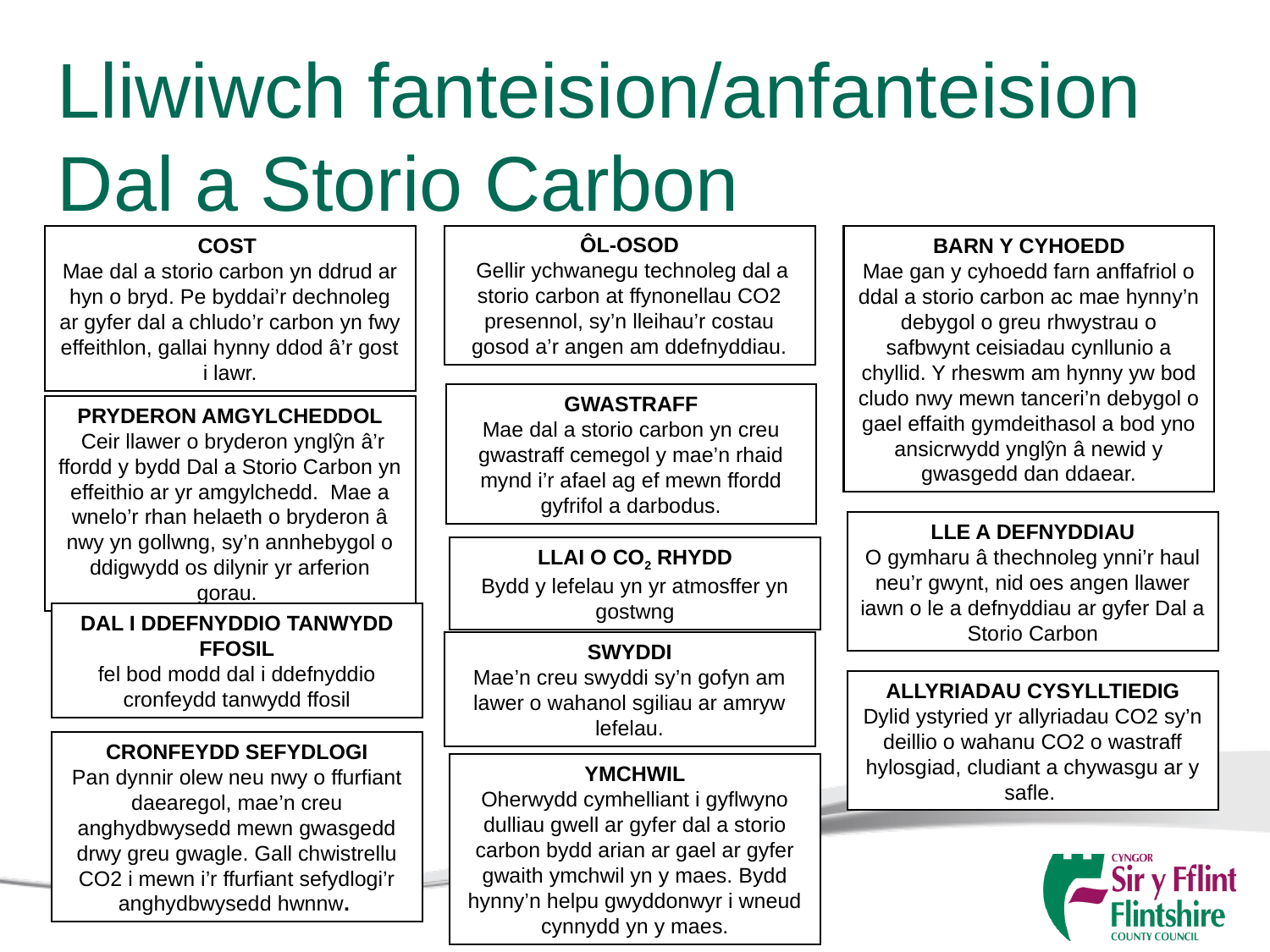

Lliwiwch fanteision/anfanteision Dal a Storio Carbon
ÔL-OSOD
 Gellir ychwanegu technoleg dal a storio carbon at ffynonellau CO2 presennol, sy’n lleihau’r costau gosod a’r angen am ddefnyddiau.
COST
Mae dal a storio carbon yn ddrud ar hyn o bryd. Pe byddai’r dechnoleg ar gyfer dal a chludo’r carbon yn fwy effeithlon, gallai hynny ddod â’r gost i lawr.
BARN Y CYHOEDD
Mae gan y cyhoedd farn anffafriol o ddal a storio carbon ac mae hynny’n debygol o greu rhwystrau o safbwynt ceisiadau cynllunio a chyllid. Y rheswm am hynny yw bod cludo nwy mewn tanceri’n debygol o gael effaith gymdeithasol a bod yno ansicrwydd ynglŷn â newid y gwasgedd dan ddaear.
GWASTRAFF
Mae dal a storio carbon yn creu gwastraff cemegol y mae’n rhaid mynd i’r afael ag ef mewn ffordd gyfrifol a darbodus.
PRYDERON AMGYLCHEDDOL
 Ceir llawer o bryderon ynglŷn â’r ffordd y bydd Dal a Storio Carbon yn effeithio ar yr amgylchedd.  Mae a wnelo’r rhan helaeth o bryderon â nwy yn gollwng, sy’n annhebygol o ddigwydd os dilynir yr arferion gorau.
LLE A DEFNYDDIAU
O gymharu â thechnoleg ynni’r haul neu’r gwynt, nid oes angen llawer iawn o le a defnyddiau ar gyfer Dal a Storio Carbon
LLAI O CO2 RHYDD
Bydd y lefelau yn yr atmosffer yn gostwng
DAL I DDEFNYDDIO TANWYDD FFOSIL
fel bod modd dal i ddefnyddio cronfeydd tanwydd ffosil
SWYDDI
Mae’n creu swyddi sy’n gofyn am lawer o wahanol sgiliau ar amryw lefelau.
ALLYRIADAU CYSYLLTIEDIG
Dylid ystyried yr allyriadau CO2 sy’n deillio o wahanu CO2 o wastraff hylosgiad, cludiant a chywasgu ar y safle.
CRONFEYDD SEFYDLOGI
Pan dynnir olew neu nwy o ffurfiant daearegol, mae’n creu anghydbwysedd mewn gwasgedd drwy greu gwagle. Gall chwistrellu CO2 i mewn i’r ffurfiant sefydlogi’r anghydbwysedd hwnnw.
YMCHWIL
Oherwydd cymhelliant i gyflwyno dulliau gwell ar gyfer dal a storio carbon bydd arian ar gael ar gyfer gwaith ymchwil yn y maes. Bydd hynny’n helpu gwyddonwyr i wneud cynnydd yn y maes.